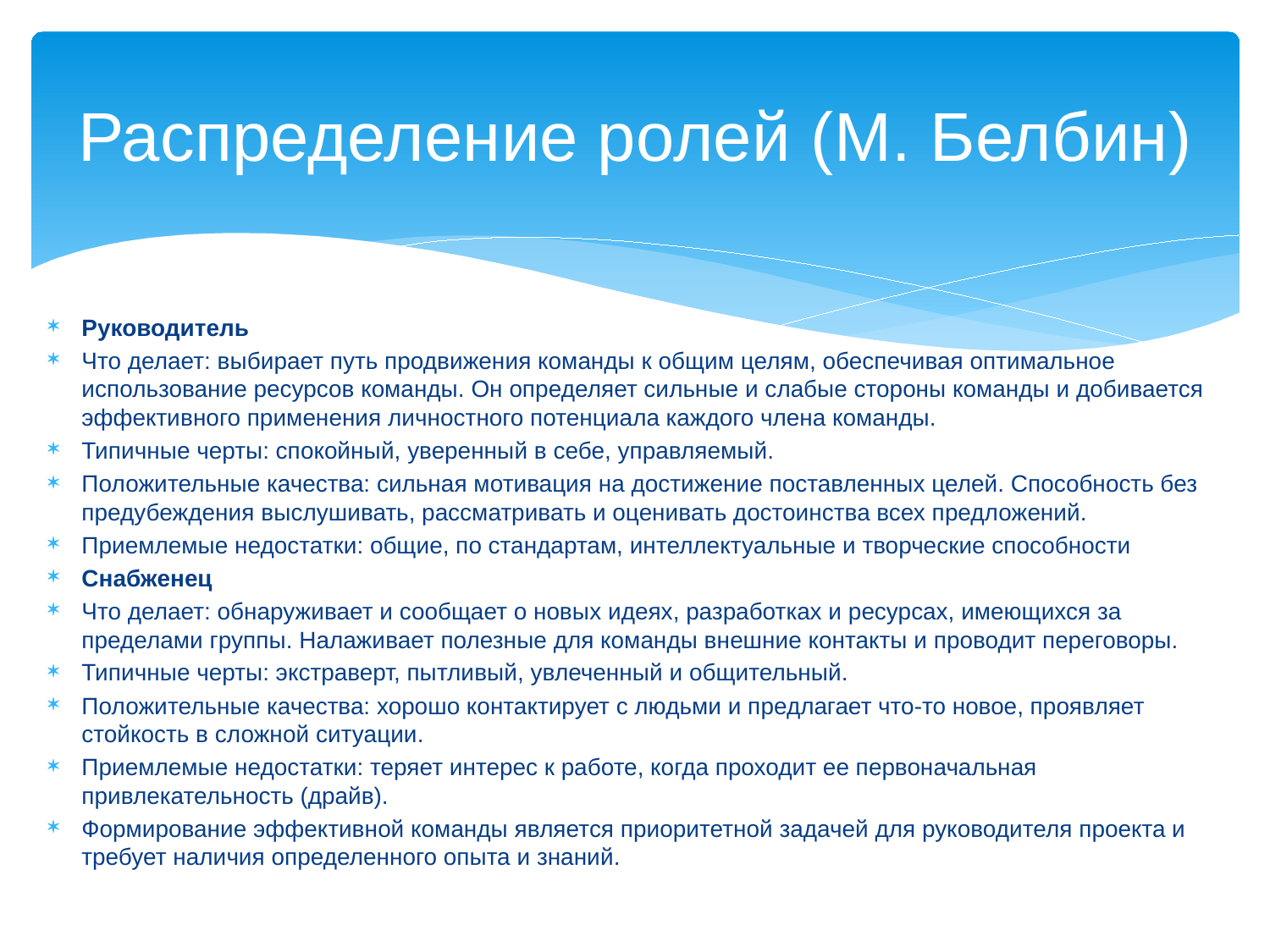

# Распределение ролей (М. Белбин)
Руководитель
Что делает: выбирает путь продвижения команды к общим целям, обеспечивая оптимальное использование ресурсов команды. Он определяет сильные и слабые стороны команды и добивается эффективного применения личностного потенциала каждого члена команды.
Типичные черты: спокойный, уверенный в себе, управляемый.
Положительные качества: сильная мотивация на достижение поставленных целей. Способность без предубеждения выслушивать, рассматривать и оценивать достоинства всех предложений.
Приемлемые недостатки: общие, по стандартам, интеллектуальные и творческие способности
Снабженец
Что делает: обнаруживает и сообщает о новых идеях, разработках и ресурсах, имеющихся за пределами группы. Налаживает полезные для команды внешние контакты и проводит переговоры.
Типичные черты: экстраверт, пытливый, увлеченный и общительный.
Положительные качества: хорошо контактирует с людьми и предлагает что-то новое, проявляет стойкость в сложной ситуации.
Приемлемые недостатки: теряет интерес к работе, когда проходит ее первоначальная привлекательность (драйв).
Формирование эффективной команды является приоритетной задачей для руководителя проекта и требует наличия определенного опыта и знаний.